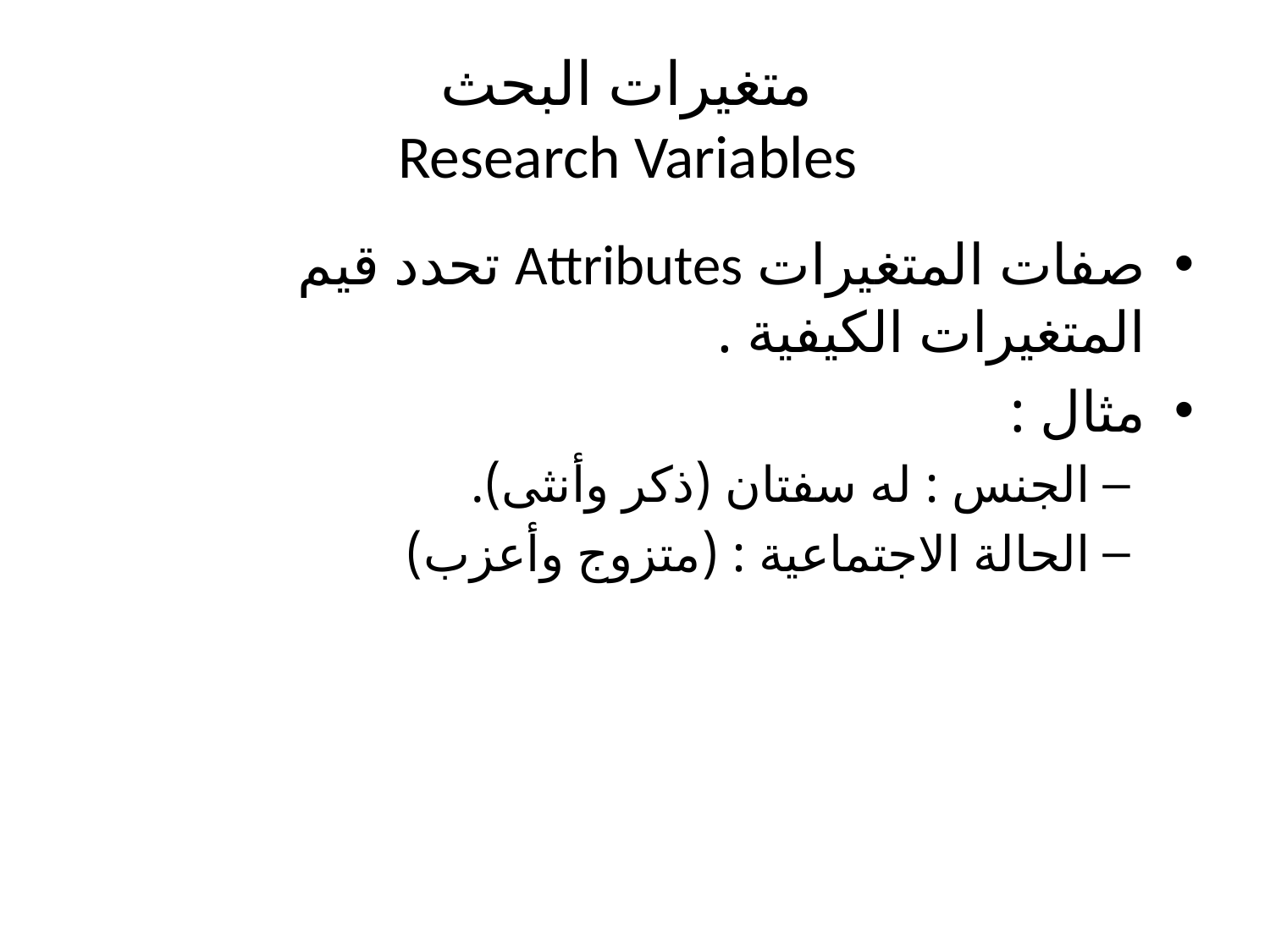

# متغيرات البحث Research Variables
صفات المتغيرات Attributes تحدد قيم المتغيرات الكيفية .
مثال :
الجنس : له سفتان (ذكر وأنثى).
الحالة الاجتماعية : (متزوج وأعزب)